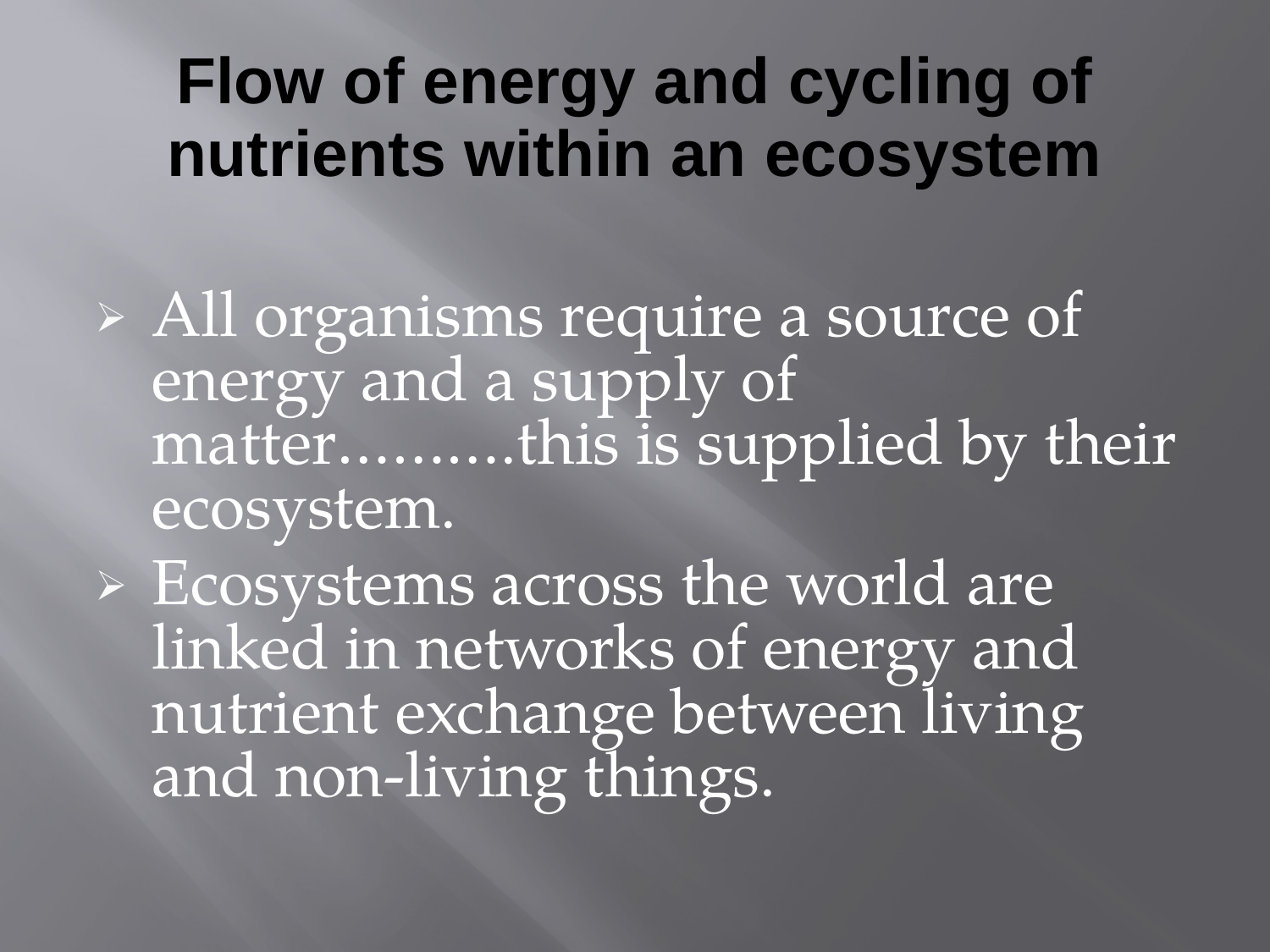

# Flow of energy and cycling of nutrients within an ecosystem

All organisms require a source of energy and a supply of matter……….this is supplied by their ecosystem.
Ecosystems across the world are linked in networks of energy and nutrient exchange between living and non-living things.